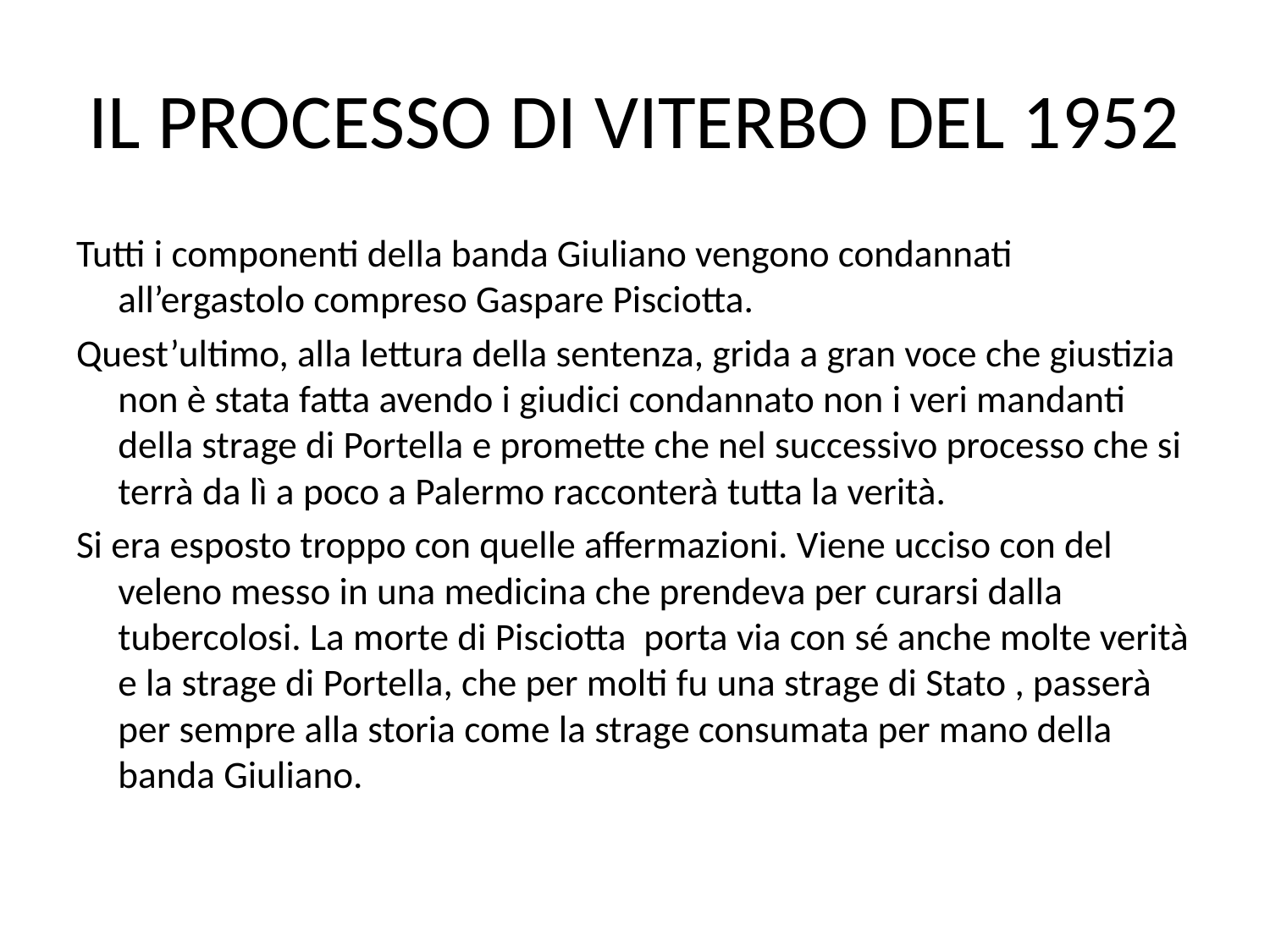

# IL PROCESSO DI VITERBO DEL 1952
Tutti i componenti della banda Giuliano vengono condannati all’ergastolo compreso Gaspare Pisciotta.
Quest’ultimo, alla lettura della sentenza, grida a gran voce che giustizia non è stata fatta avendo i giudici condannato non i veri mandanti della strage di Portella e promette che nel successivo processo che si terrà da lì a poco a Palermo racconterà tutta la verità.
Si era esposto troppo con quelle affermazioni. Viene ucciso con del veleno messo in una medicina che prendeva per curarsi dalla tubercolosi. La morte di Pisciotta  porta via con sé anche molte verità e la strage di Portella, che per molti fu una strage di Stato , passerà per sempre alla storia come la strage consumata per mano della banda Giuliano.